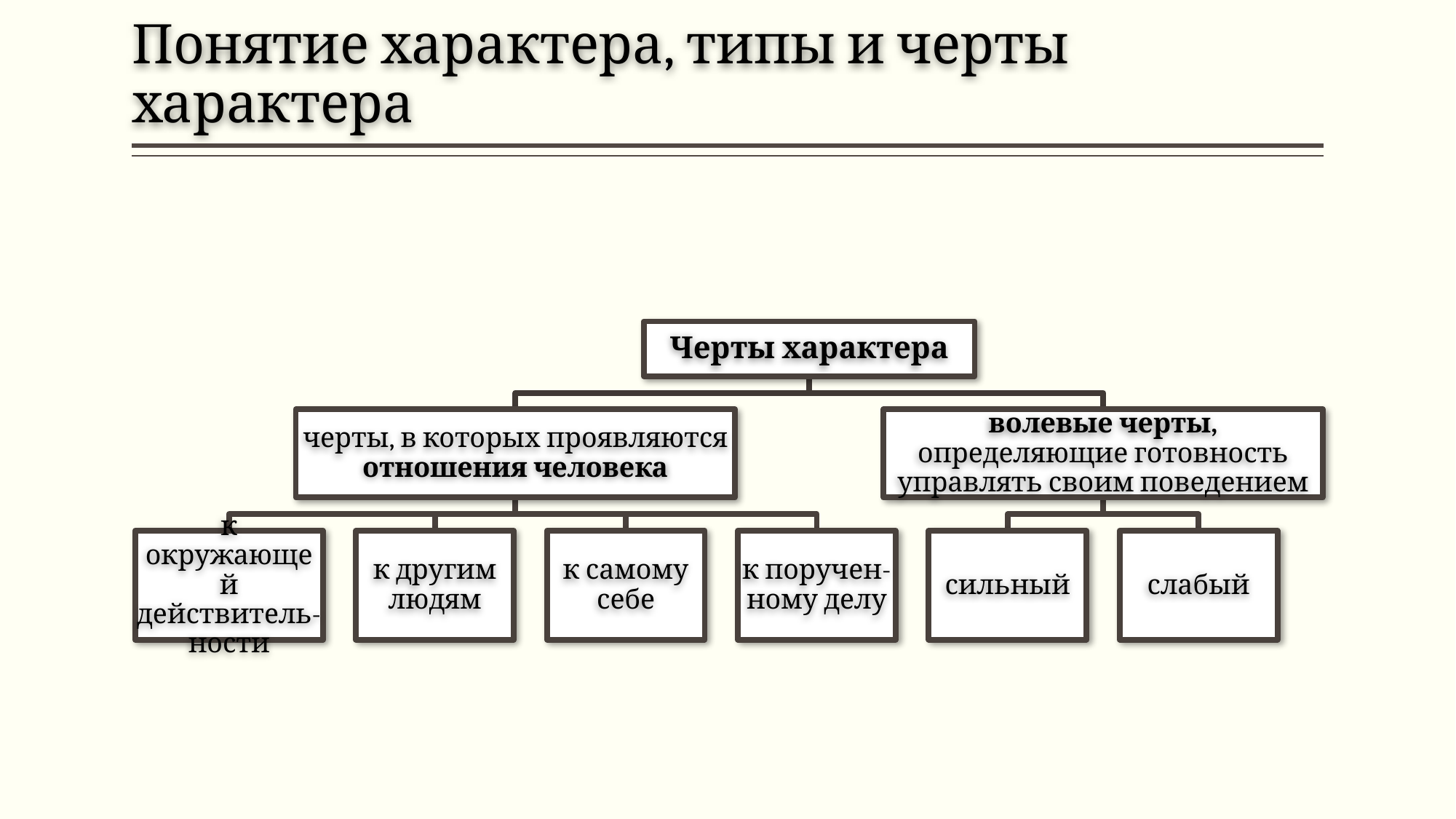

# Понятие характера, типы и черты характера

Черты характера

черты, в которых проявляются отношения человека

волевые черты, определяющие готовность управлять своим поведением

к окружающей действитель- ности

к другим людям

к самому себе

к поручен- ному делу

сильный

слабый